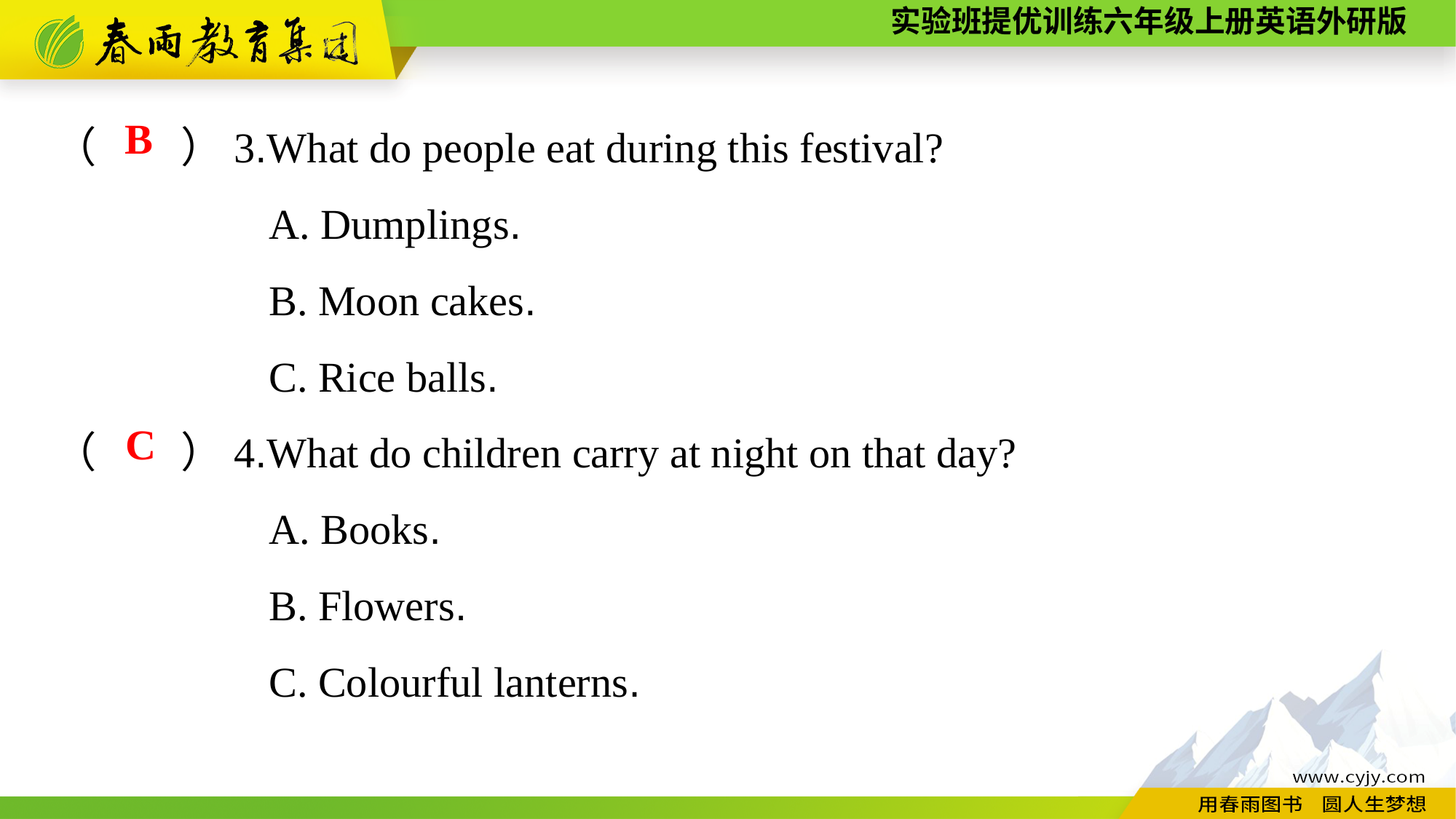

（　　）3.What do people eat during this festival?
A. Dumplings.
B. Moon cakes.
C. Rice balls.
（　　）4.What do children carry at night on that day?
A. Books.
B. Flowers.
C. Colourful lanterns.
B
C